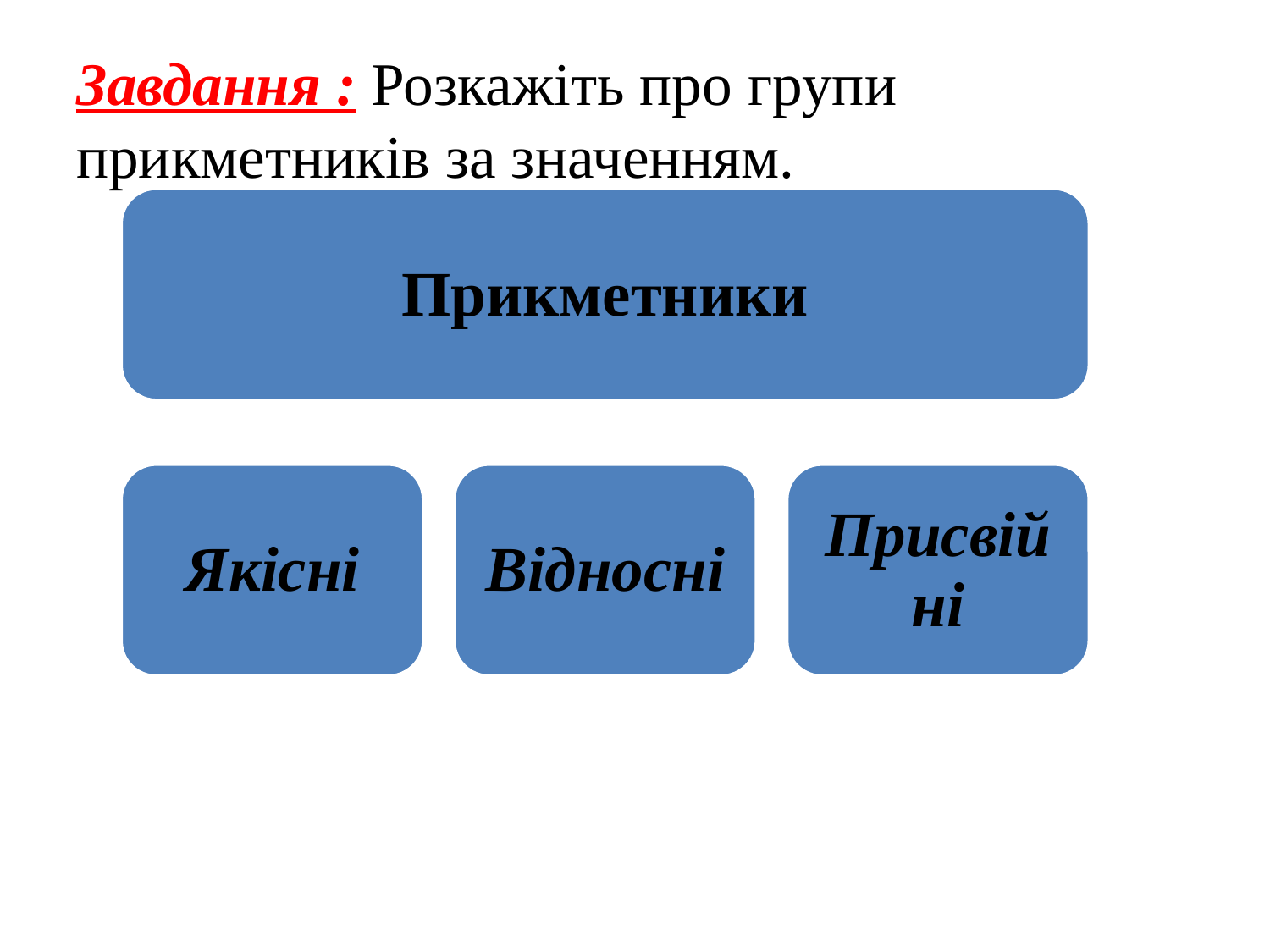

# Завдання : Розкажіть про групи прикметників за значенням.
Прикметники
Якісні
Відносні
Присвійні